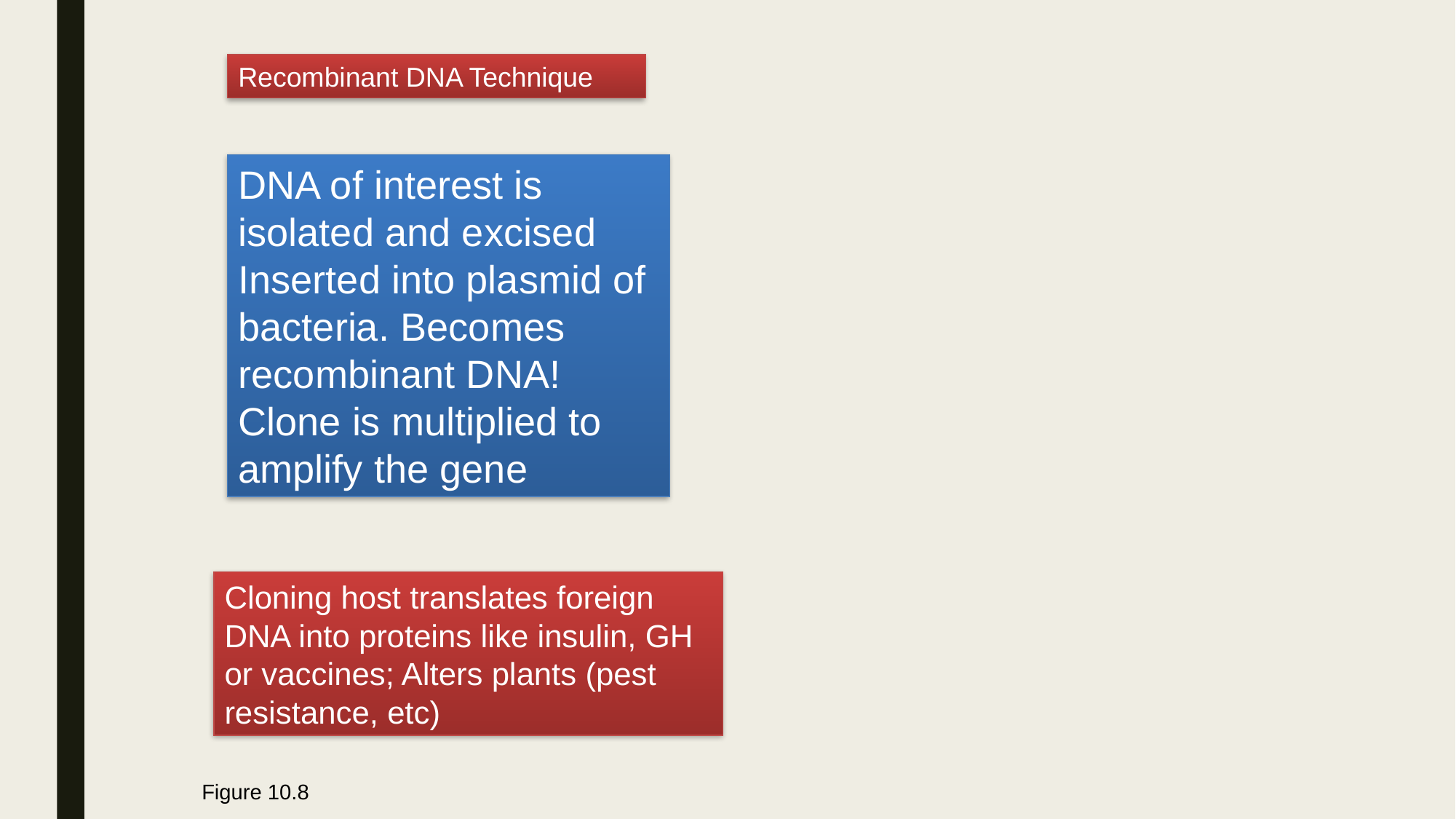

Recombinant DNA Technique
DNA of interest is isolated and excised Inserted into plasmid of bacteria. Becomes recombinant DNA! Clone is multiplied to amplify the gene
Cloning host translates foreign DNA into proteins like insulin, GH or vaccines; Alters plants (pest resistance, etc)
Figure 10.8